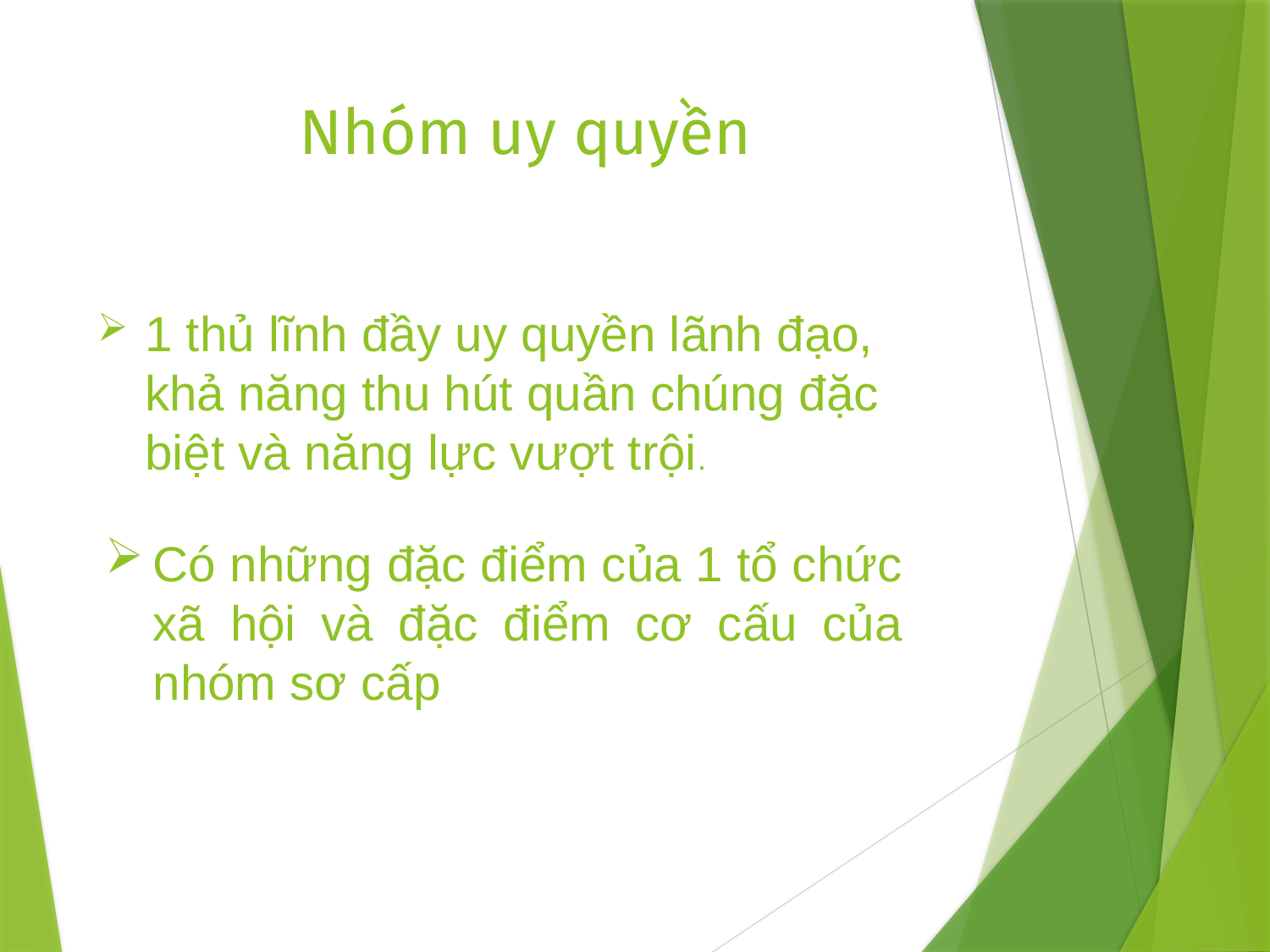

# Nhóm uy quyền
1 thủ lĩnh đầy uy quyền lãnh đạo, khả năng thu hút quần chúng đặc biệt và năng lực vượt trội.
Có những đặc điểm của 1 tổ chức xã hội và đặc điểm cơ cấu của nhóm sơ cấp